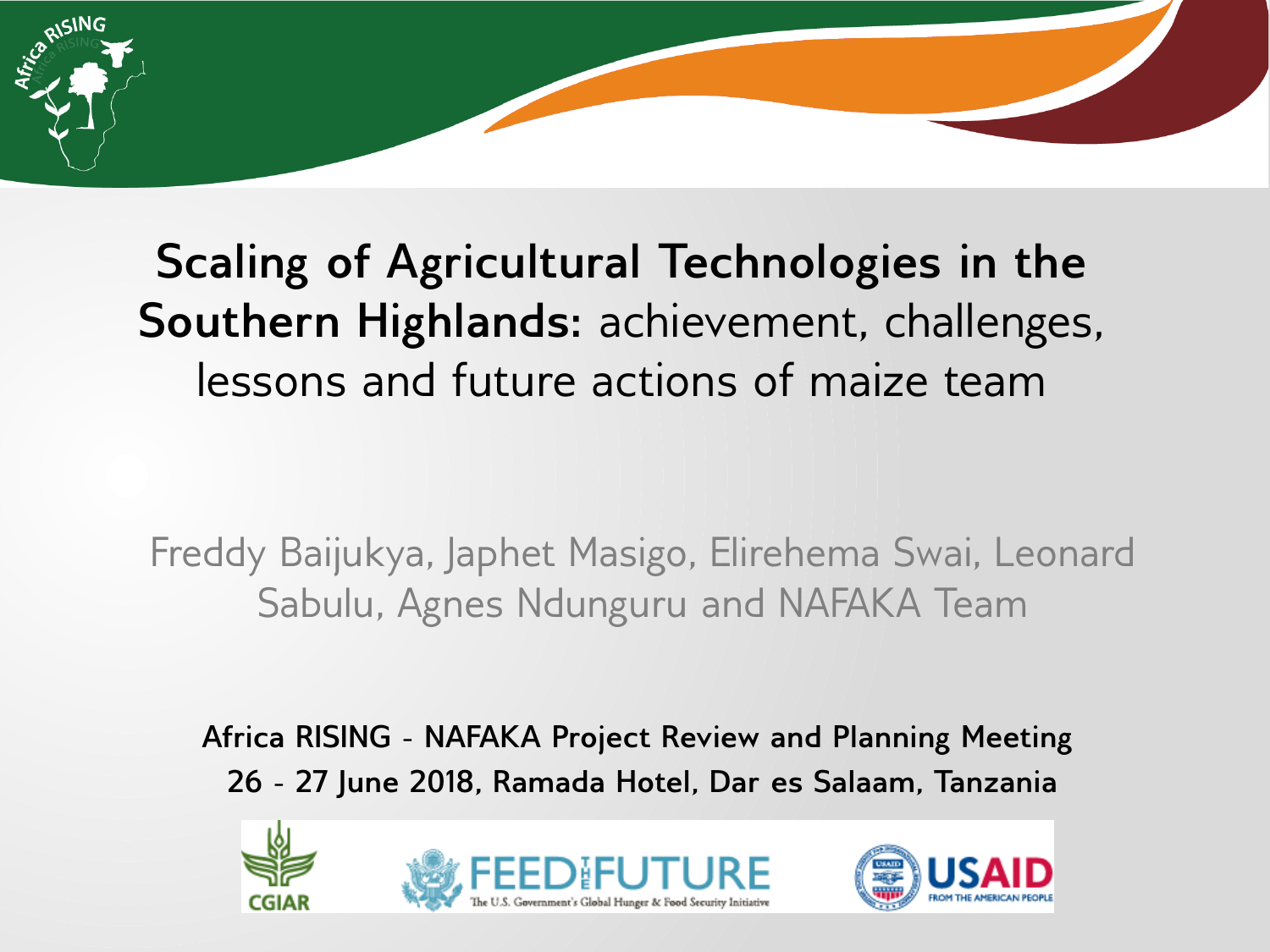

Scaling of Agricultural Technologies in the Southern Highlands: achievement, challenges, lessons and future actions of maize team
Freddy Baijukya, Japhet Masigo, Elirehema Swai, Leonard Sabulu, Agnes Ndunguru and NAFAKA Team

Africa RISING - NAFAKA Project Review and Planning Meeting
26 - 27 June 2018, Ramada Hotel, Dar es Salaam, Tanzania